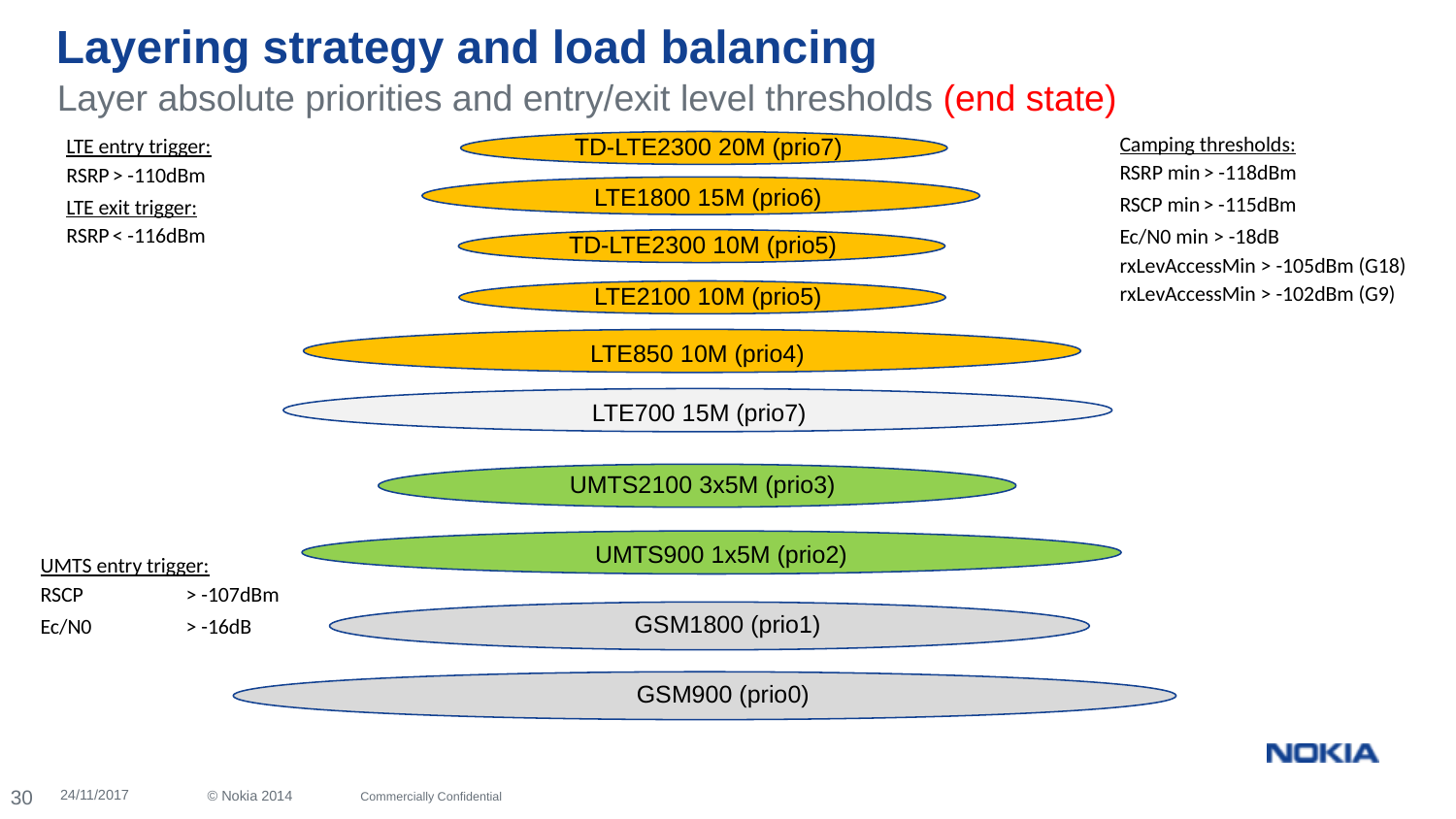

# Layering strategy and load balancing
Layer absolute priorities and entry/exit level thresholds (end state)
Camping thresholds:
RSRP min > -118dBm
RSCP min > -115dBm
Ec/N0 min > -18dB
rxLevAccessMin > -105dBm (G18)
rxLevAccessMin > -102dBm (G9)

TD-LTE2300 20M (prio7)
LTE entry trigger:
RSRP > -110dBm
LTE exit trigger:
RSRP < -116dBm

LTE1800 15M (prio6)

TD-LTE2300 10M (prio5)

LTE2100 10M (prio5)

LTE850 10M (prio4)

LTE700 15M (prio7)
UMTS2100 3x5M (prio3)

UMTS900 1x5M (prio2)
UMTS entry trigger:
RSCP 	> -107dBm
Ec/N0 	> -16dB
GSM1800 (prio1)

GSM900 (prio0)